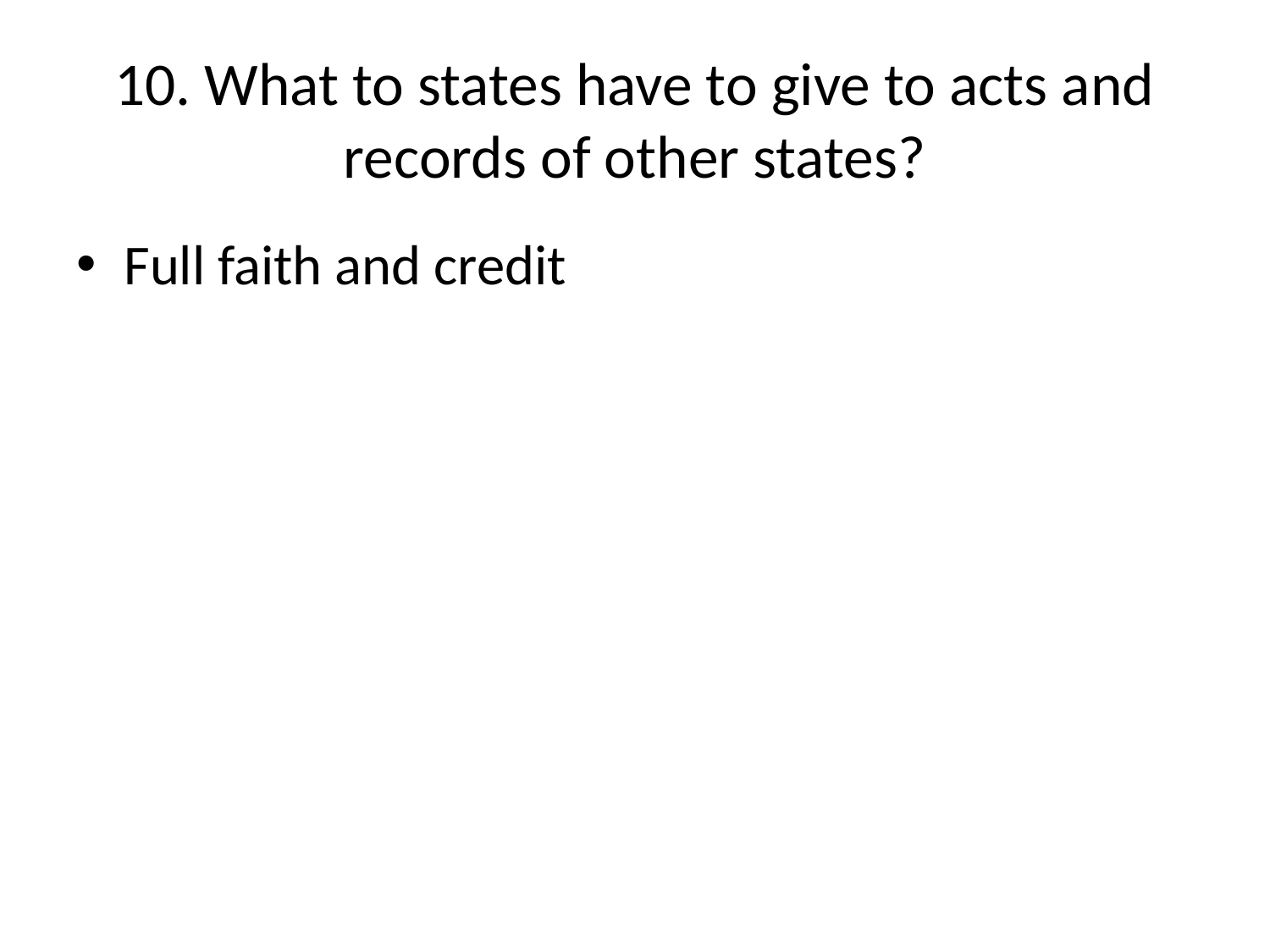

# 10. What to states have to give to acts and records of other states?
Full faith and credit